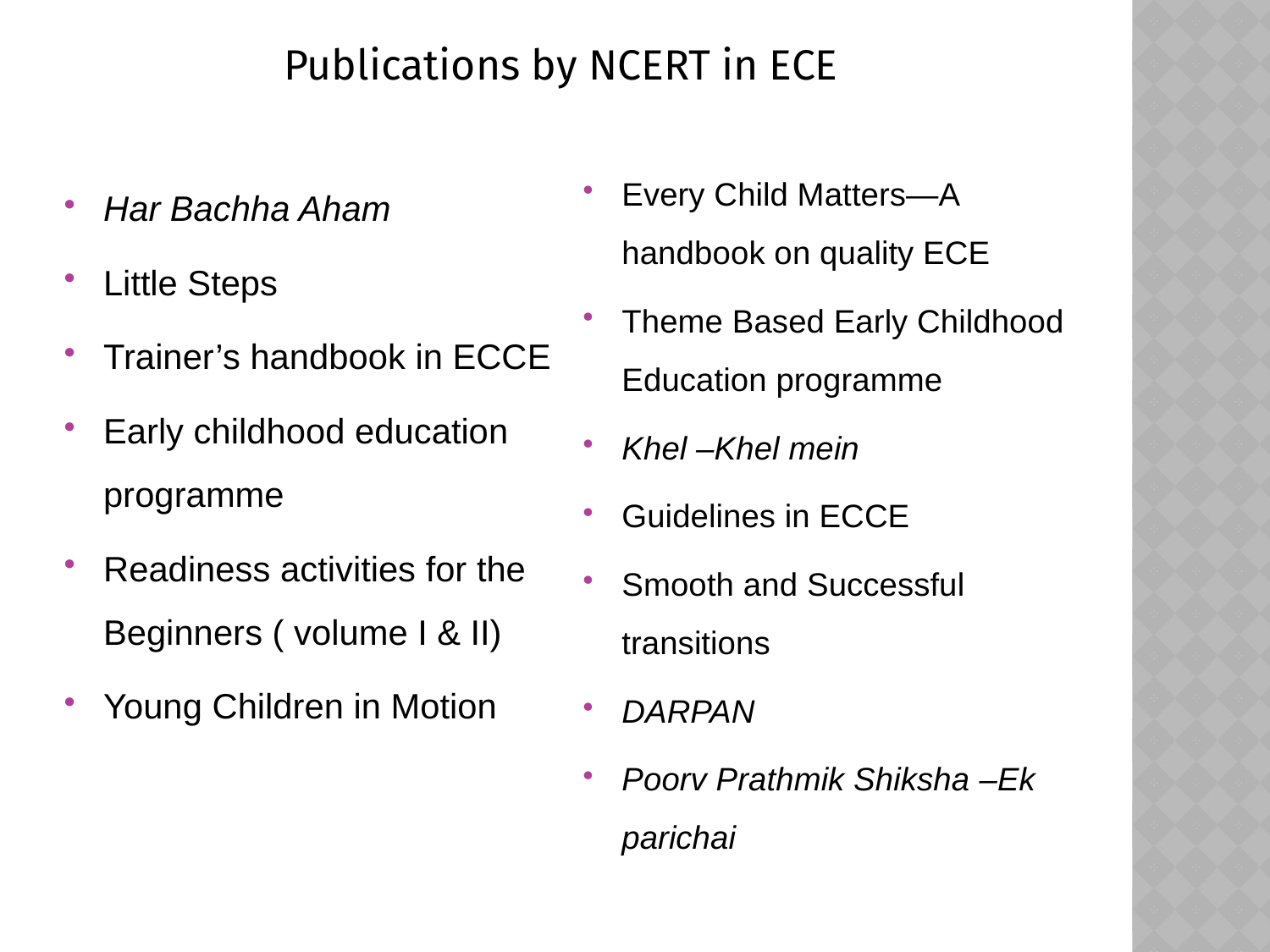

Publications by NCERT in ECE
Every Child Matters—A handbook on quality ECE
Theme Based Early Childhood Education programme
Khel –Khel mein
Guidelines in ECCE
Smooth and Successful transitions
DARPAN
Poorv Prathmik Shiksha –Ek parichai

Har Bachha Aham
Little Steps
Trainer’s handbook in ECCE
Early childhood education programme
Readiness activities for the Beginners ( volume I & II)
Young Children in Motion